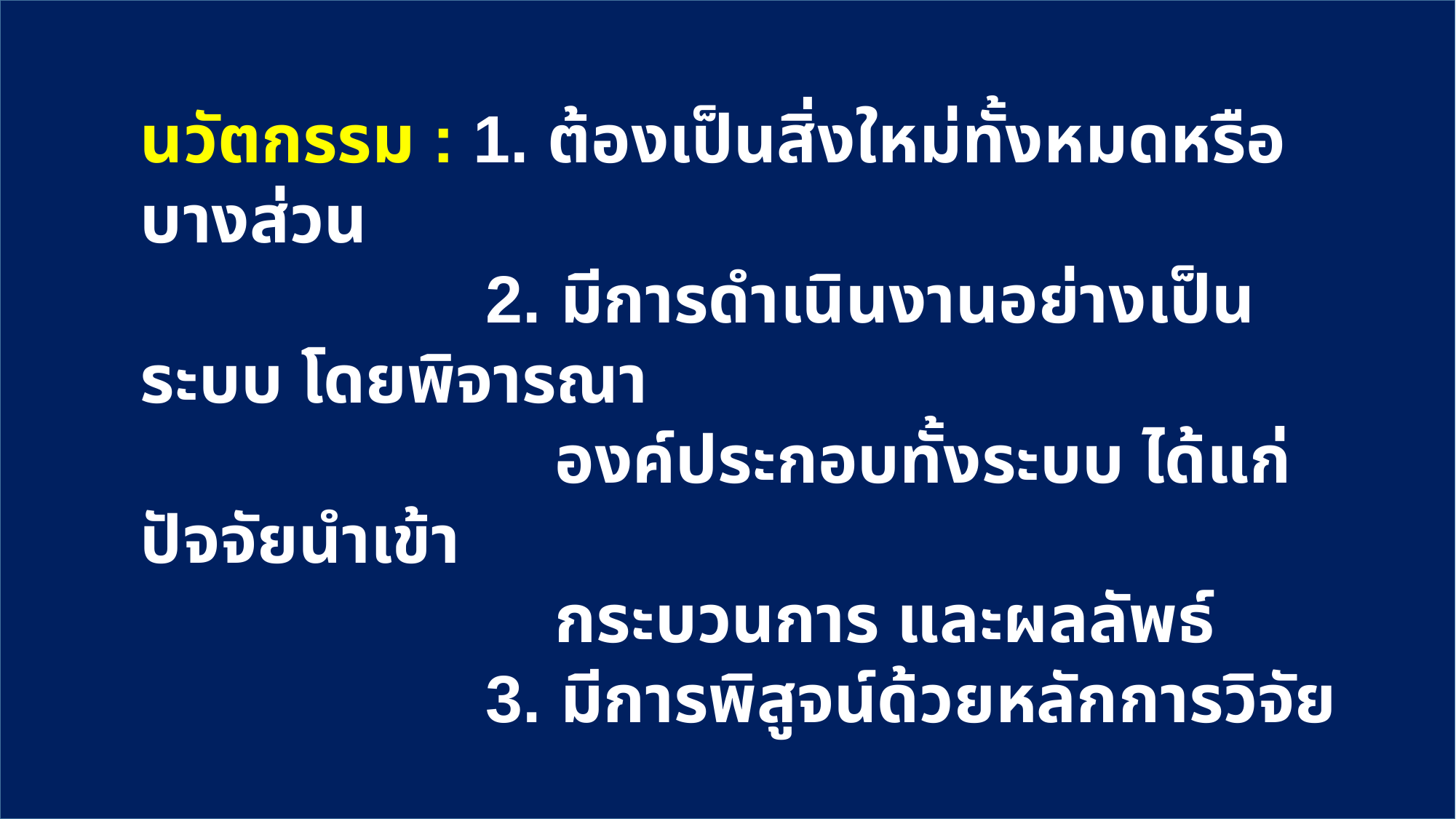

นวัตกรรม : 1. ต้องเป็นสิ่งใหม่ทั้งหมดหรือบางส่วน
                    2. มีการดำเนินงานอย่างเป็นระบบ โดยพิจารณา
                        องค์ประกอบทั้งระบบ ได้แก่ ปัจจัยนำเข้า
                        กระบวนการ และผลลัพธ์
                    3. มีการพิสูจน์ด้วยหลักการวิจัย